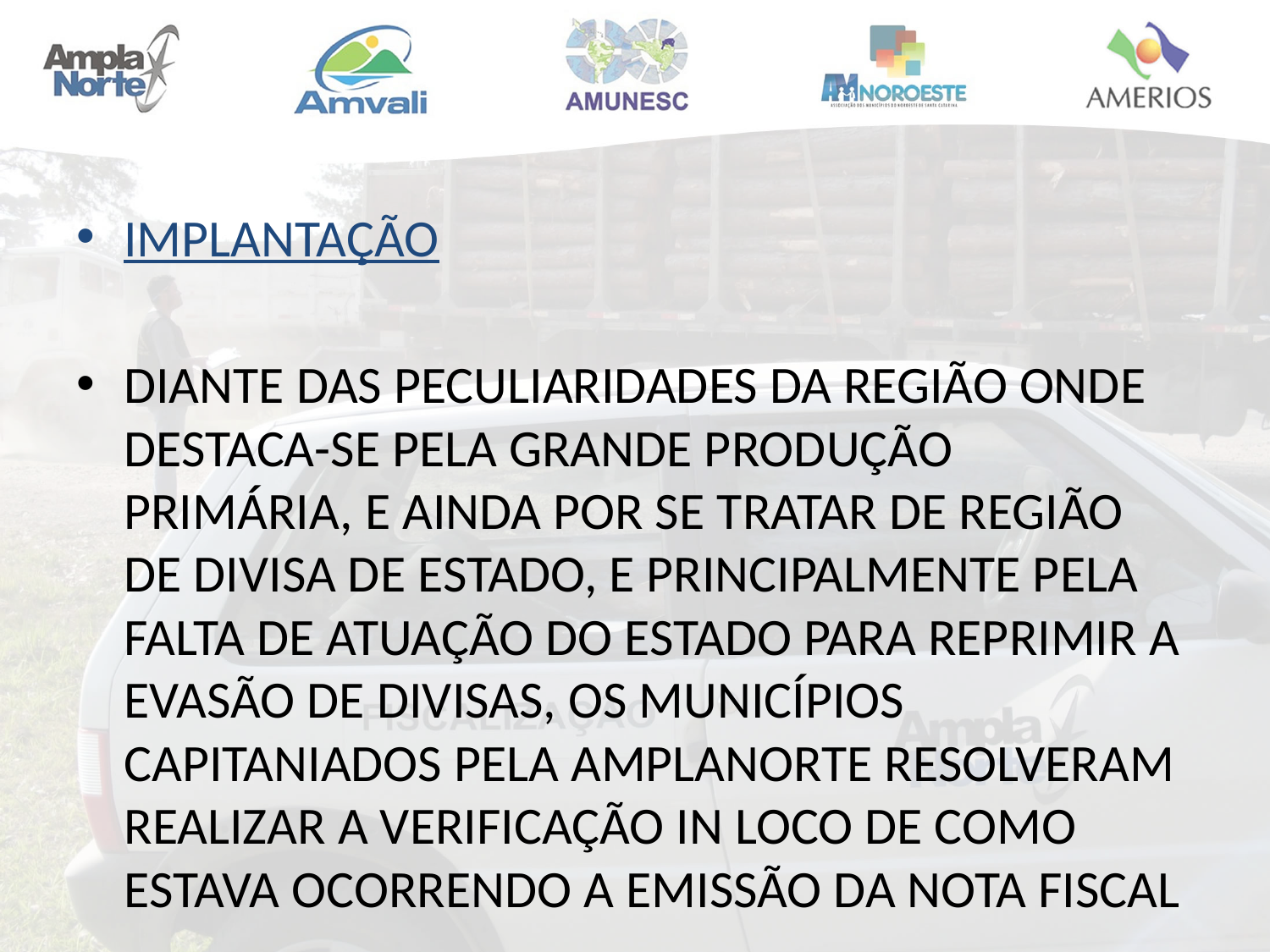

IMPLANTAÇÃO

DIANTE DAS PECULIARIDADES DA REGIÃO ONDE DESTACA-SE PELA GRANDE PRODUÇÃO PRIMÁRIA, E AINDA POR SE TRATAR DE REGIÃO DE DIVISA DE ESTADO, E PRINCIPALMENTE PELA FALTA DE ATUAÇÃO DO ESTADO PARA REPRIMIR A EVASÃO DE DIVISAS, OS MUNICÍPIOS CAPITANIADOS PELA AMPLANORTE RESOLVERAM REALIZAR A VERIFICAÇÃO IN LOCO DE COMO ESTAVA OCORRENDO A EMISSÃO DA NOTA FISCAL